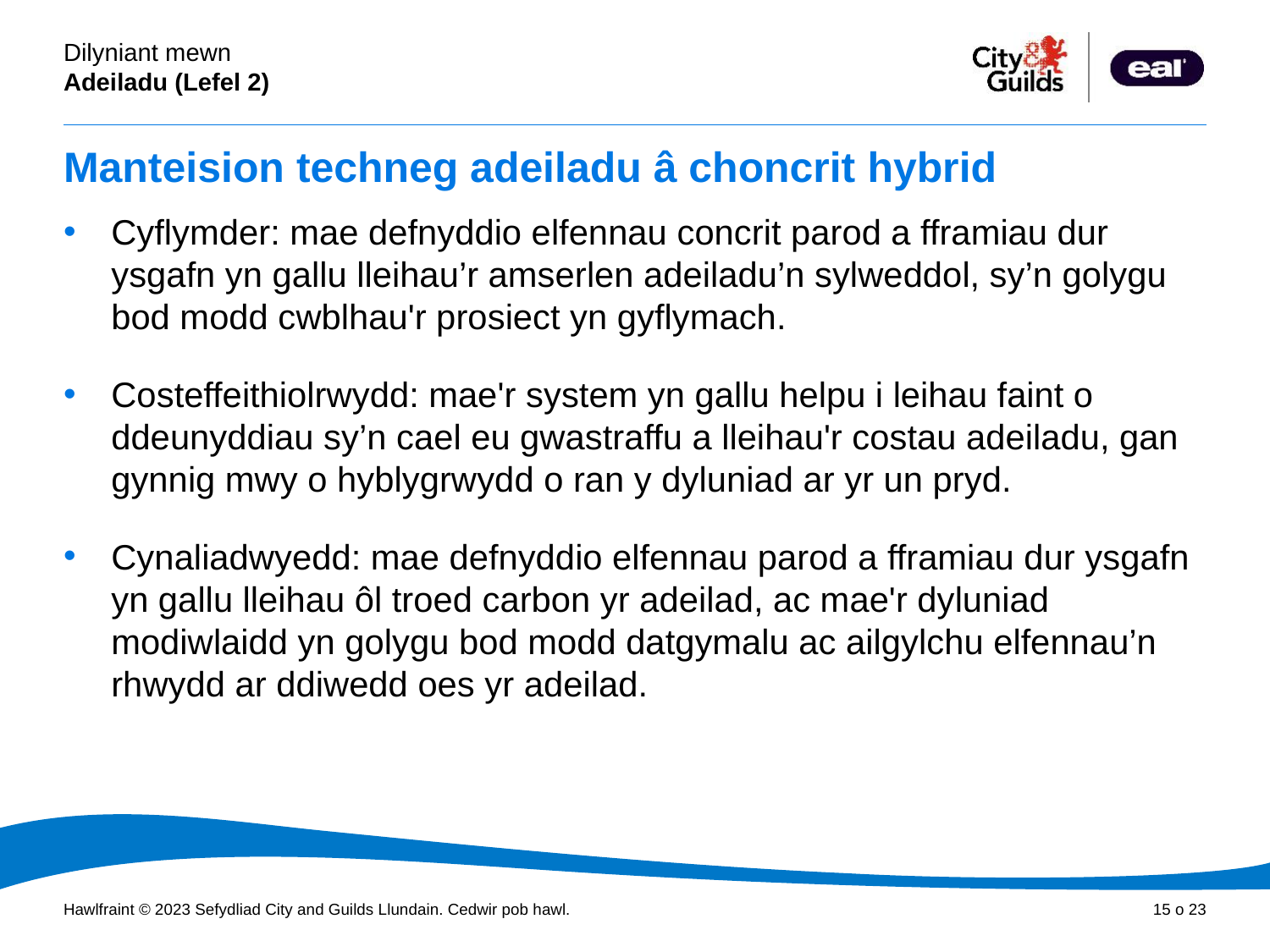

# Manteision techneg adeiladu â choncrit hybrid
Cyflymder: mae defnyddio elfennau concrit parod a fframiau dur ysgafn yn gallu lleihau’r amserlen adeiladu’n sylweddol, sy’n golygu bod modd cwblhau'r prosiect yn gyflymach.
Costeffeithiolrwydd: mae'r system yn gallu helpu i leihau faint o ddeunyddiau sy’n cael eu gwastraffu a lleihau'r costau adeiladu, gan gynnig mwy o hyblygrwydd o ran y dyluniad ar yr un pryd.
Cynaliadwyedd: mae defnyddio elfennau parod a fframiau dur ysgafn yn gallu lleihau ôl troed carbon yr adeilad, ac mae'r dyluniad modiwlaidd yn golygu bod modd datgymalu ac ailgylchu elfennau’n rhwydd ar ddiwedd oes yr adeilad.